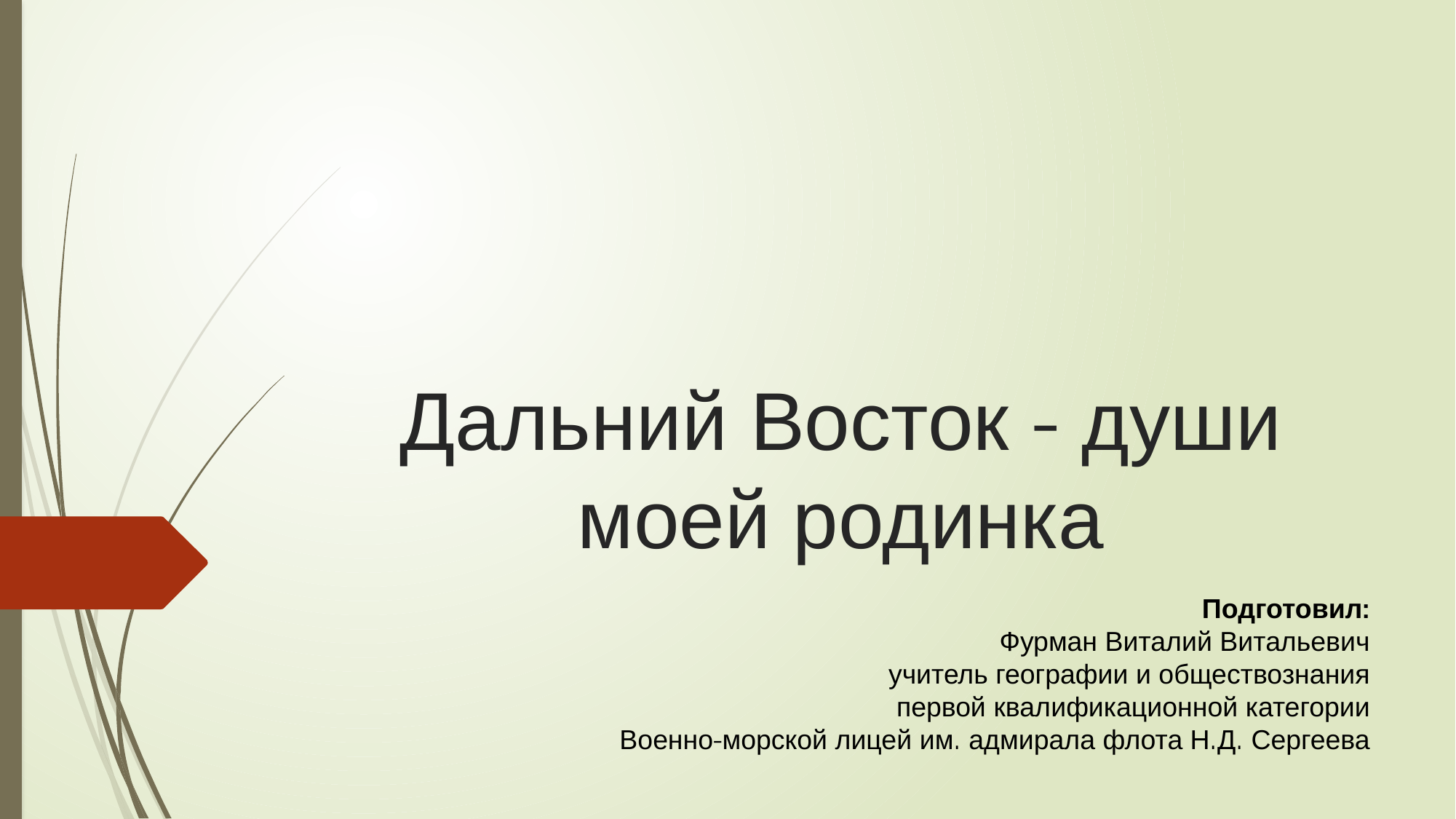

# Дальний Восток - души моей родинка
Подготовил:
Фурман Виталий Витальевич
учитель географии и обществознания
первой квалификационной категории
Военно-морской лицей им. адмирала флота Н.Д. Сергеева